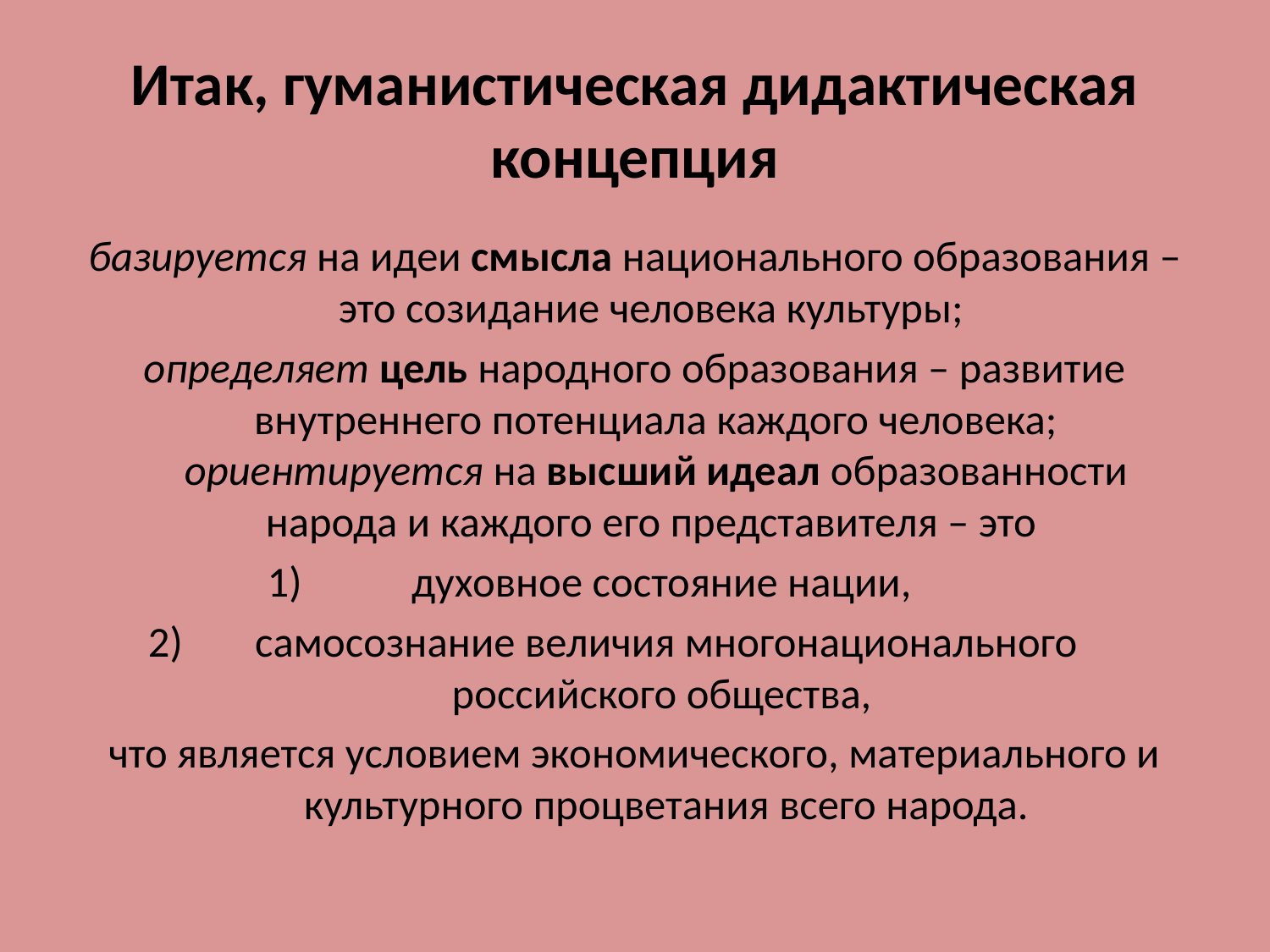

# Итак, гуманистическая дидактическая концепция
базируется на идеи смысла национального образования – это созидание человека культуры;
определяет цель народного образования – развитие внутреннего потенциала каждого человека; ориентируется на высший идеал образованности народа и каждого его представителя – это
духовное состояние нации,
самосознание величия многонационального российского общества,
что является условием экономического, материального и культурного процветания всего народа.